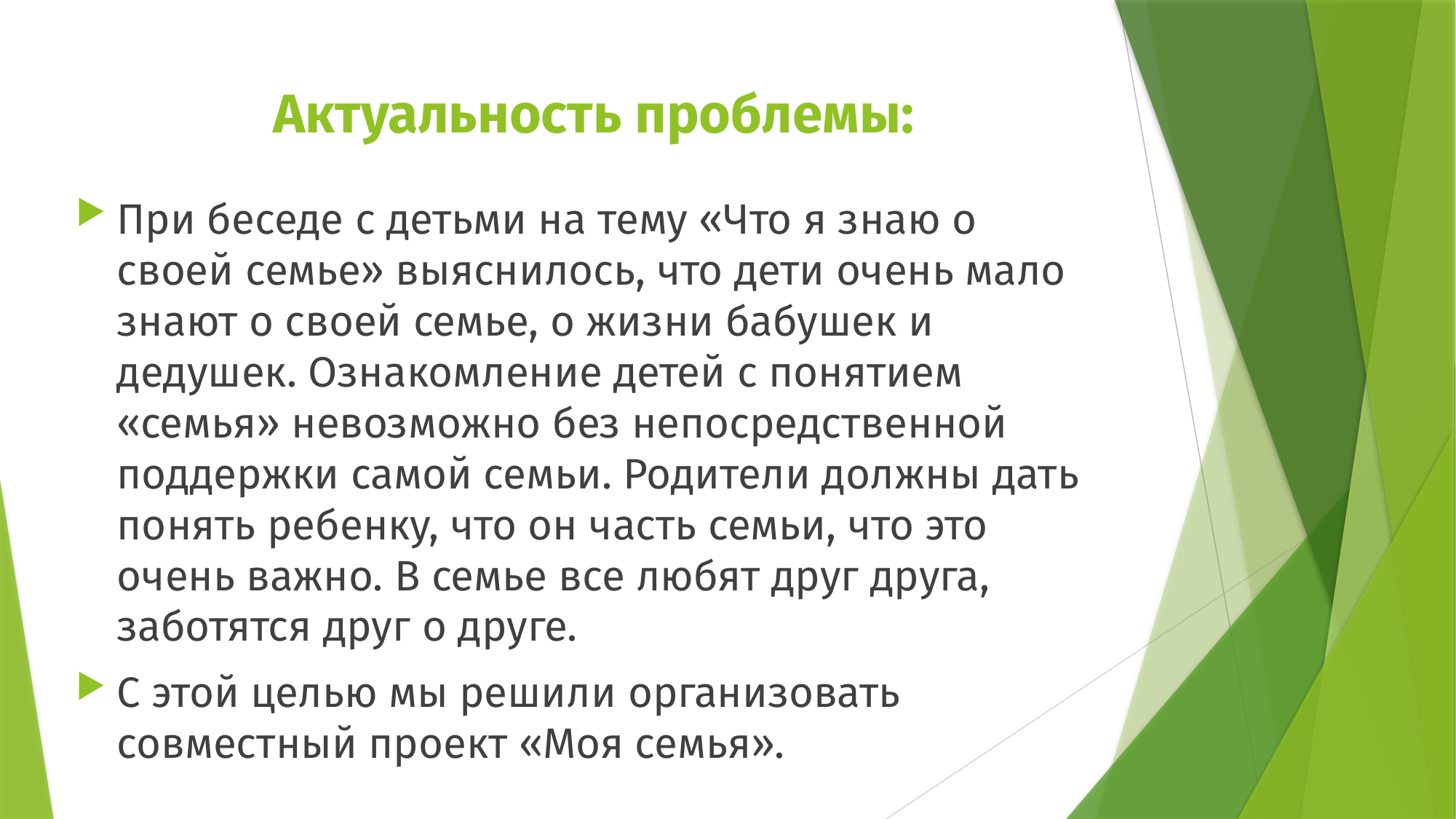

# Актуальность проблемы:
При беседе с детьми на тему «Что я знаю о своей семье» выяснилось, что дети очень мало знают о своей семье, о жизни бабушек и дедушек. Ознакомление детей с понятием «семья» невозможно без непосредственной поддержки самой семьи. Родители должны дать понять ребенку, что он часть семьи, что это очень важно. В семье все любят друг друга, заботятся друг о друге.
С этой целью мы решили организовать совместный проект «Моя семья».